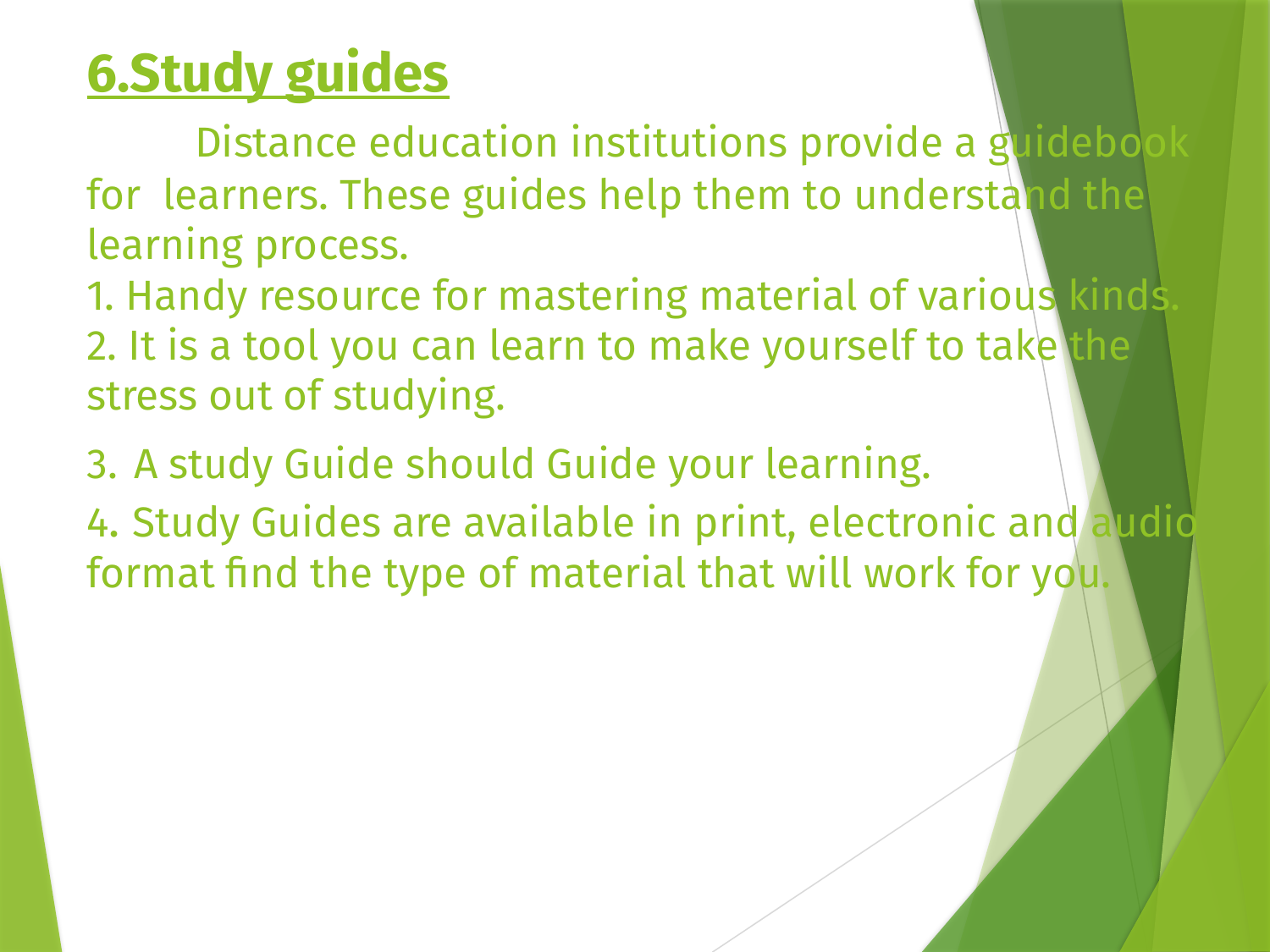

# 6.Study guides Distance education institutions provide a guidebook for  learners. These guides help them to understand the learning process. 1. Handy resource for mastering material of various kinds. 2. It is a tool you can learn to make yourself to take the stress out of studying. 3. A study Guide should Guide your learning. 4. Study Guides are available in print, electronic and audio format find the type of material that will work for you.